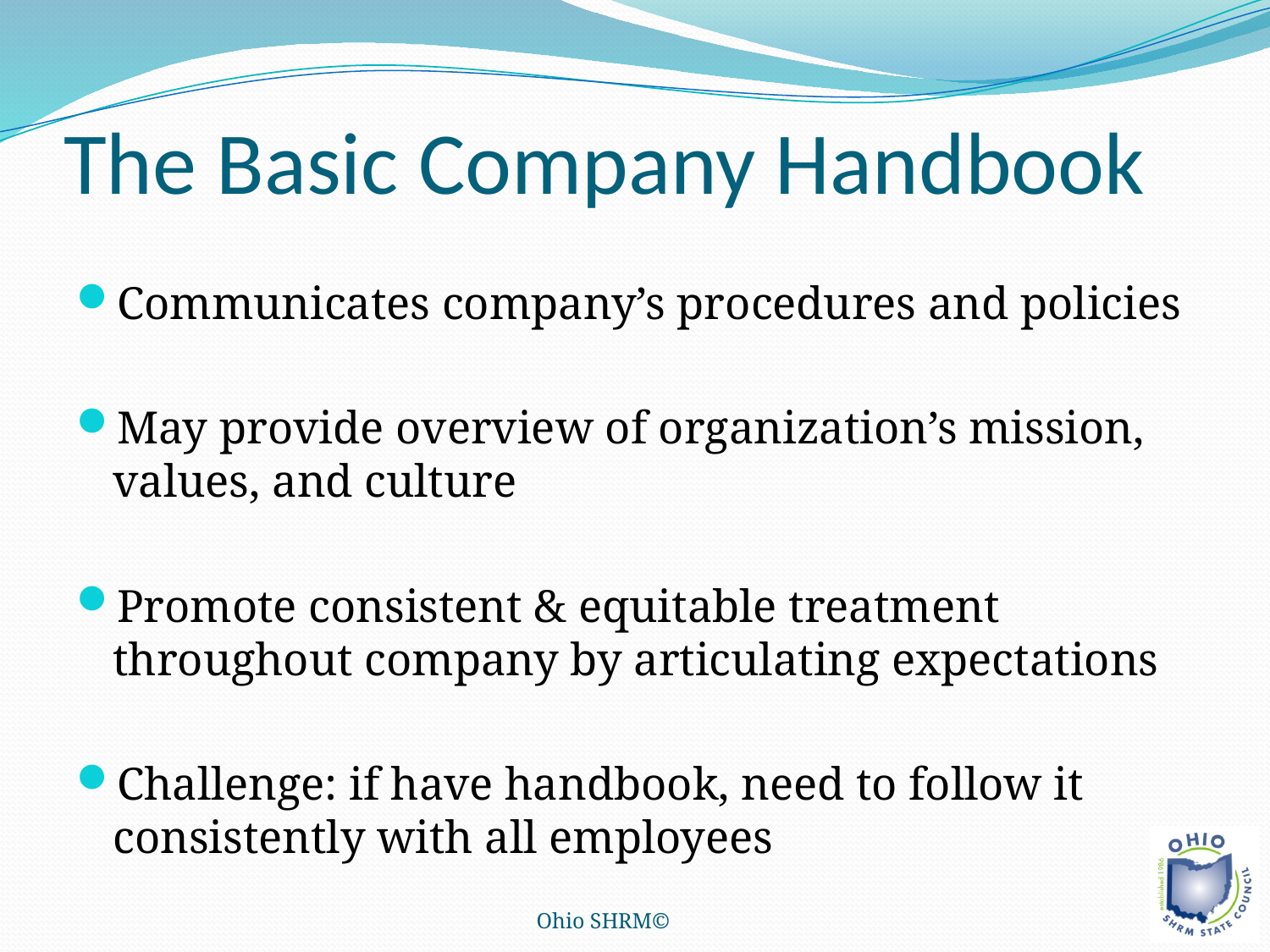

# The Basic Company Handbook
Communicates company’s procedures and policies

May provide overview of organization’s mission, values, and culture

Promote consistent & equitable treatment throughout company by articulating expectations

Challenge: if have handbook, need to follow it consistently with all employees
Ohio SHRM©